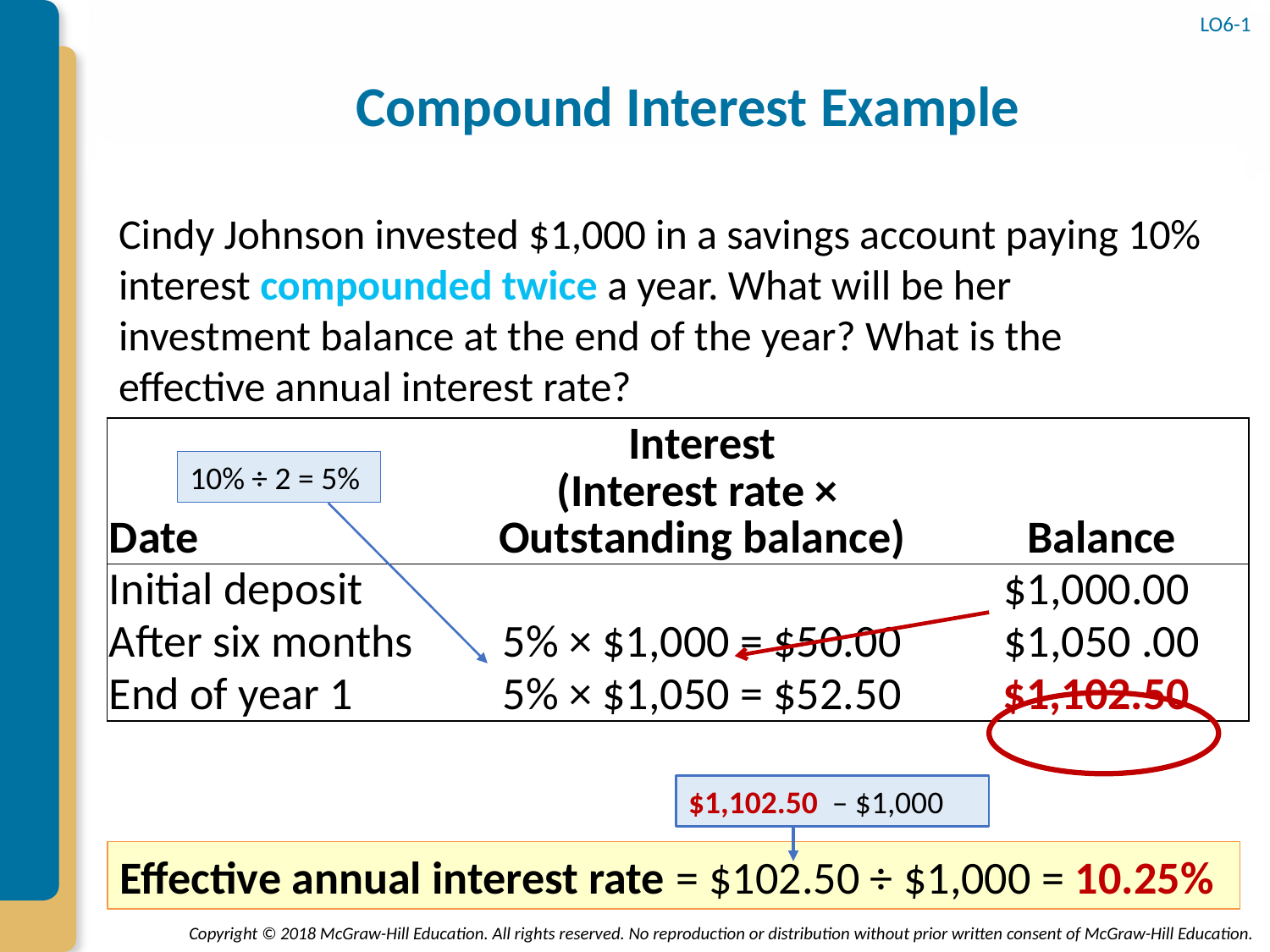

LO6-1
# Compound Interest Example
Cindy Johnson invested $1,000 in a savings account paying 10% interest compounded twice a year. What will be her investment balance at the end of the year? What is the effective annual interest rate?

|  |  | Interest |  |  |
| --- | --- | --- | --- | --- |
| Date |  | (Interest rate × Outstanding balance) |  | Balance |
| Initial deposit |  |  |  | $1,000.00 |
| After six months |  | 5% × $1,000 = $50.00 |  | $1,050 .00 |
| End of year 1 |  | 5% × $1,050 = $52.50 |  | $1,102.50 |
10% ÷ 2 = 5%

$1,102.50  – $1,000
Effective annual interest rate = $102.50 ÷ $1,000 = 10.25%